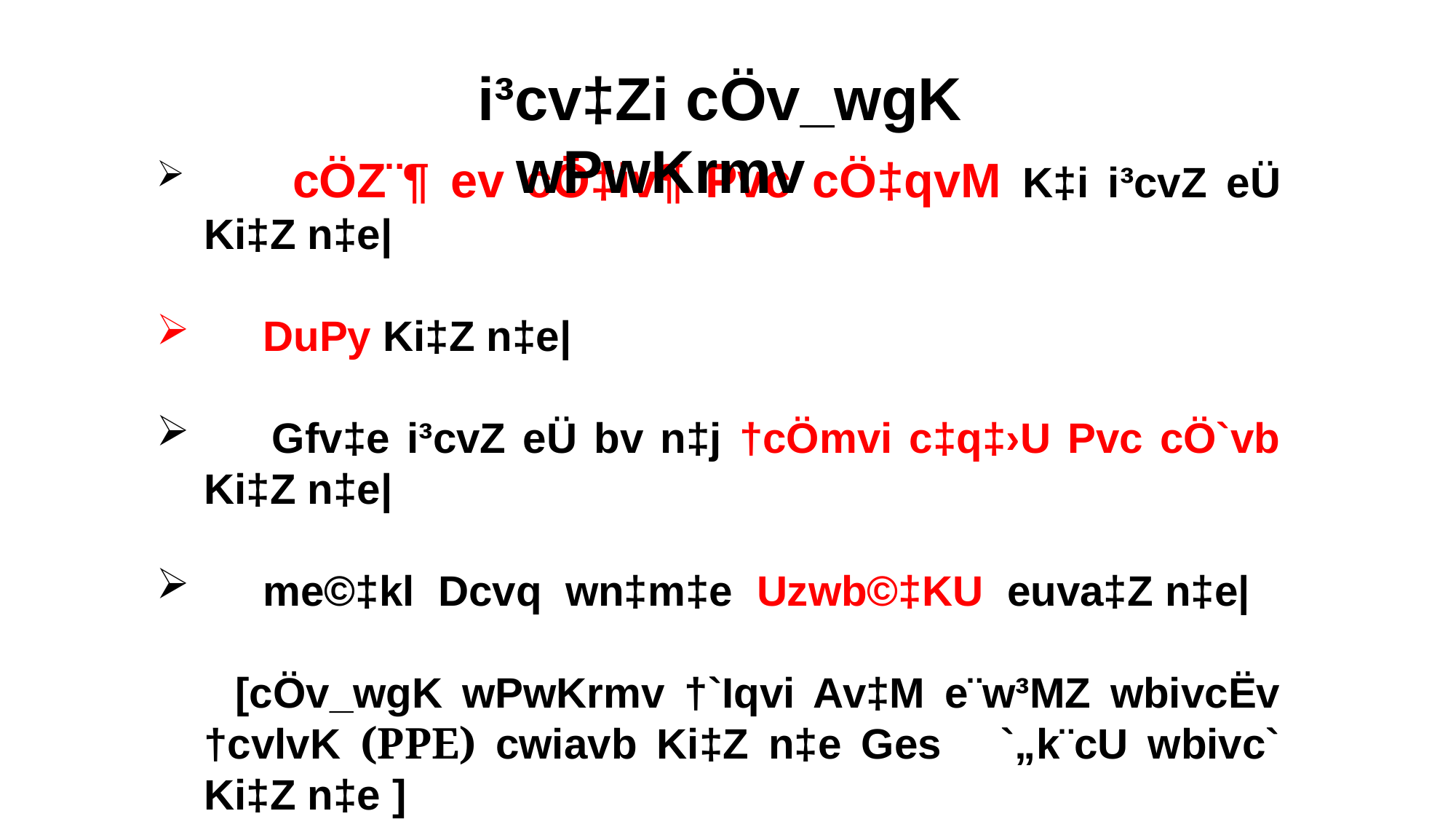

i³cv‡Zi cÖv_wgK wPwKrmv

     cÖZ¨¶ ev cÖ‡iv¶ Pvc cÖ‡qvM K‡i i³cvZ eÜ Ki‡Z n‡e|

     DuPy Ki‡Z n‡e|

    Gfv‡e i³cvZ eÜ bv n‡j †cÖmvi c‡q‡›U Pvc cÖ`vb Ki‡Z n‡e|

     me©‡kl  Dcvq  wn‡m‡e  Uzwb©‡KU  euva‡Z n‡e|

    [cÖv_wgK wPwKrmv †`Iqvi Av‡M e¨w³MZ wbivcËv †cvlvK (PPE) cwiavb Ki‡Z n‡e Ges   `„k¨cU wbivc` Ki‡Z n‡e ]